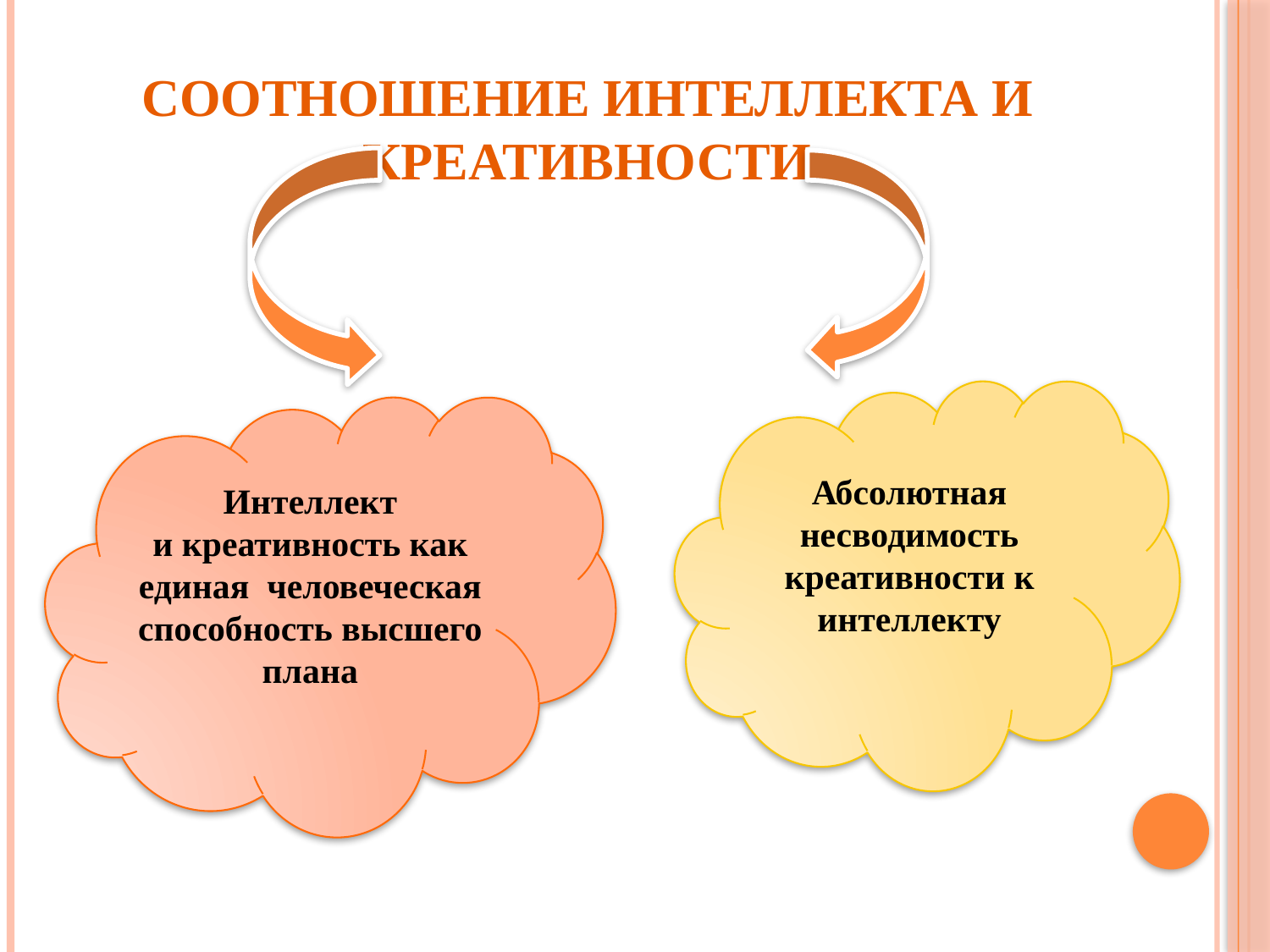

# Соотношение интеллекта и креативности

Абсолютная несводимость креативности к интеллекту

Интеллект и креативность как единая  человеческая способность высшего плана